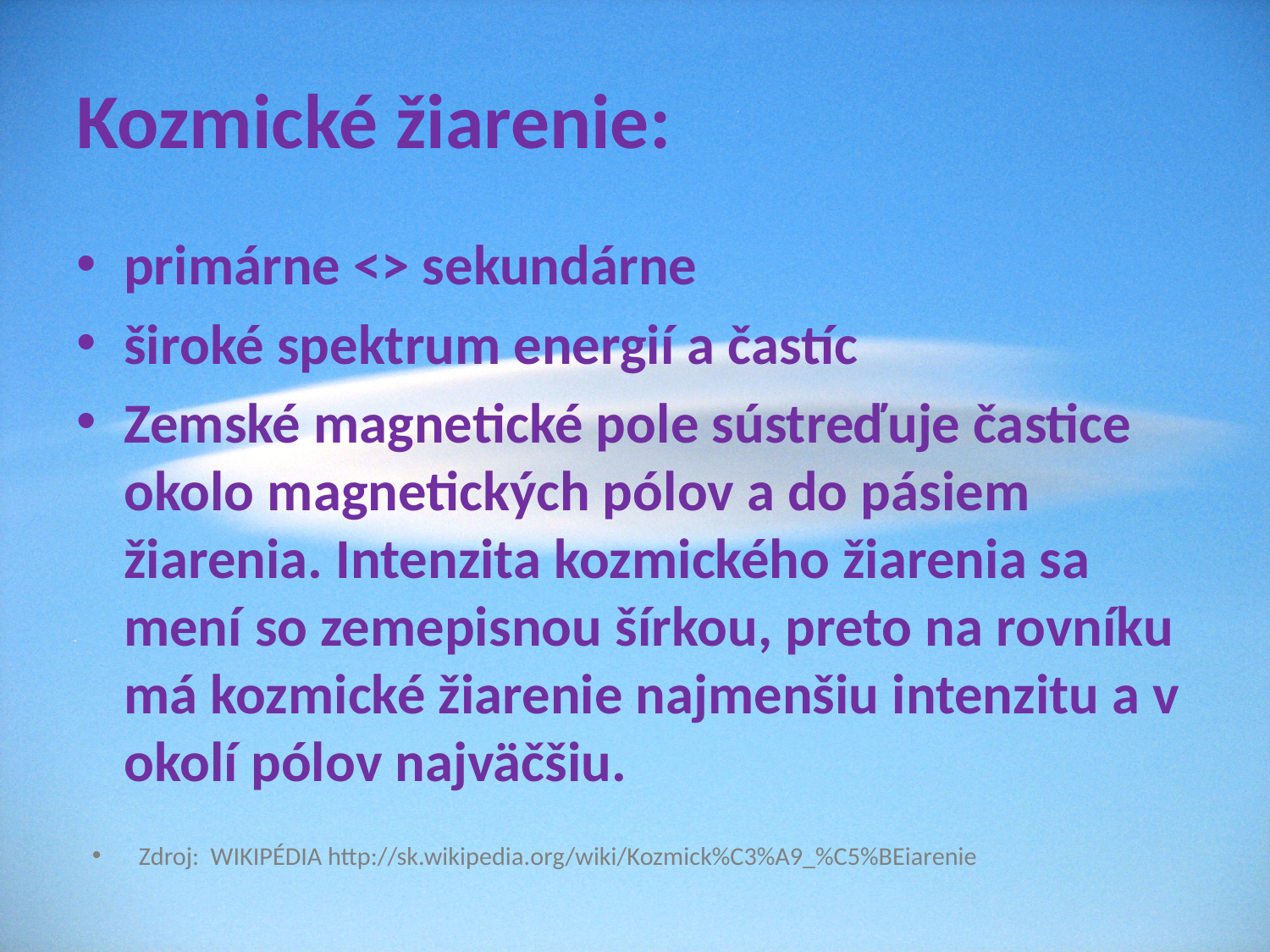

# Kozmické žiarenie:
primárne <> sekundárne
široké spektrum energií a častíc
Zemské magnetické pole sústreďuje častice okolo magnetických pólov a do pásiem žiarenia. Intenzita kozmického žiarenia sa mení so zemepisnou šírkou, preto na rovníku má kozmické žiarenie najmenšiu intenzitu a v okolí pólov najväčšiu.

Zdroj:  WIKIPÉDIA http://sk.wikipedia.org/wiki/Kozmick%C3%A9_%C5%BEiarenie